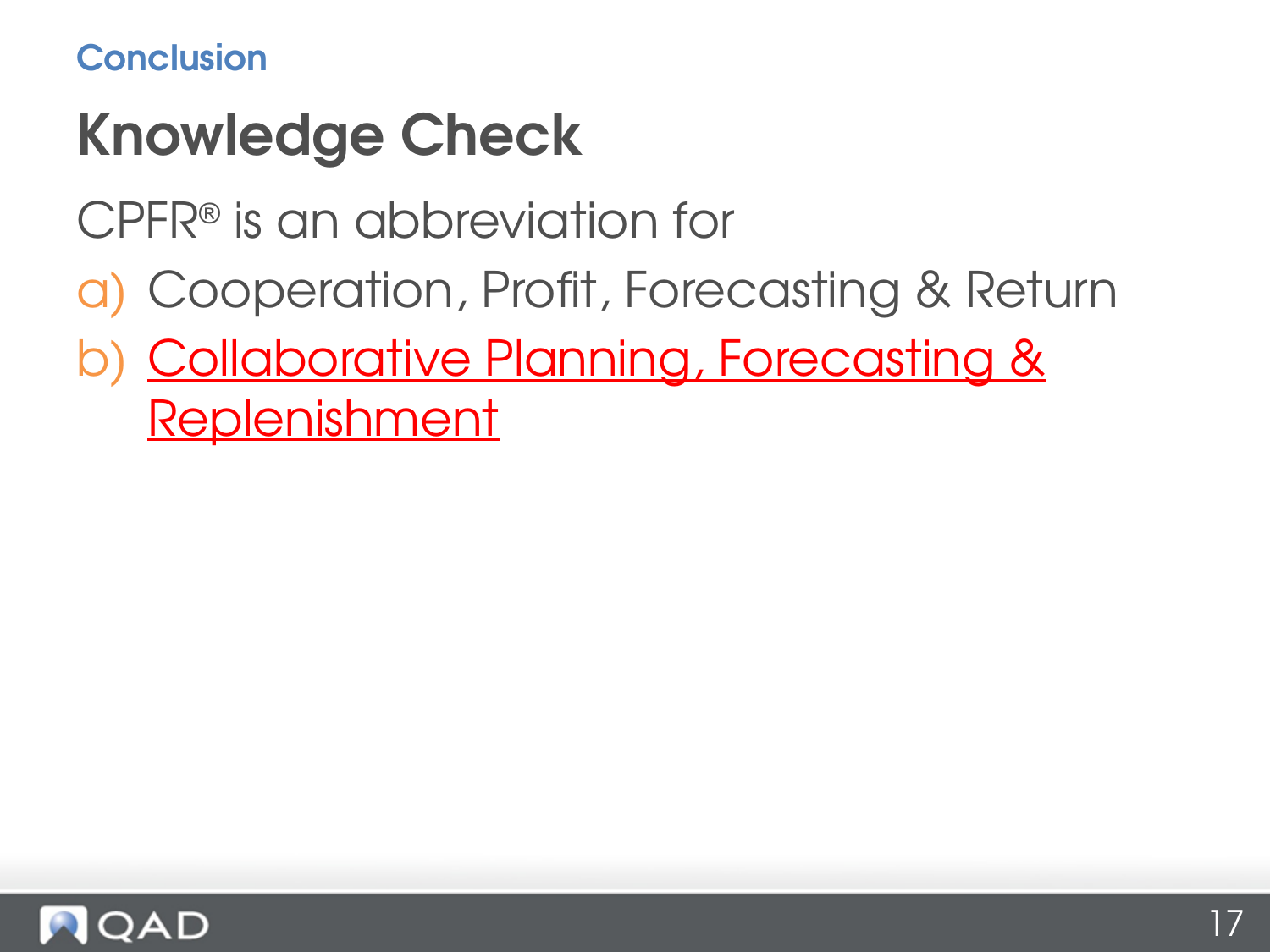

Conclusion
# Knowledge Check
CPFR® is an abbreviation for
Cooperation, Profit, Forecasting & Return
Collaborative Planning, Forecasting & Replenishment

17